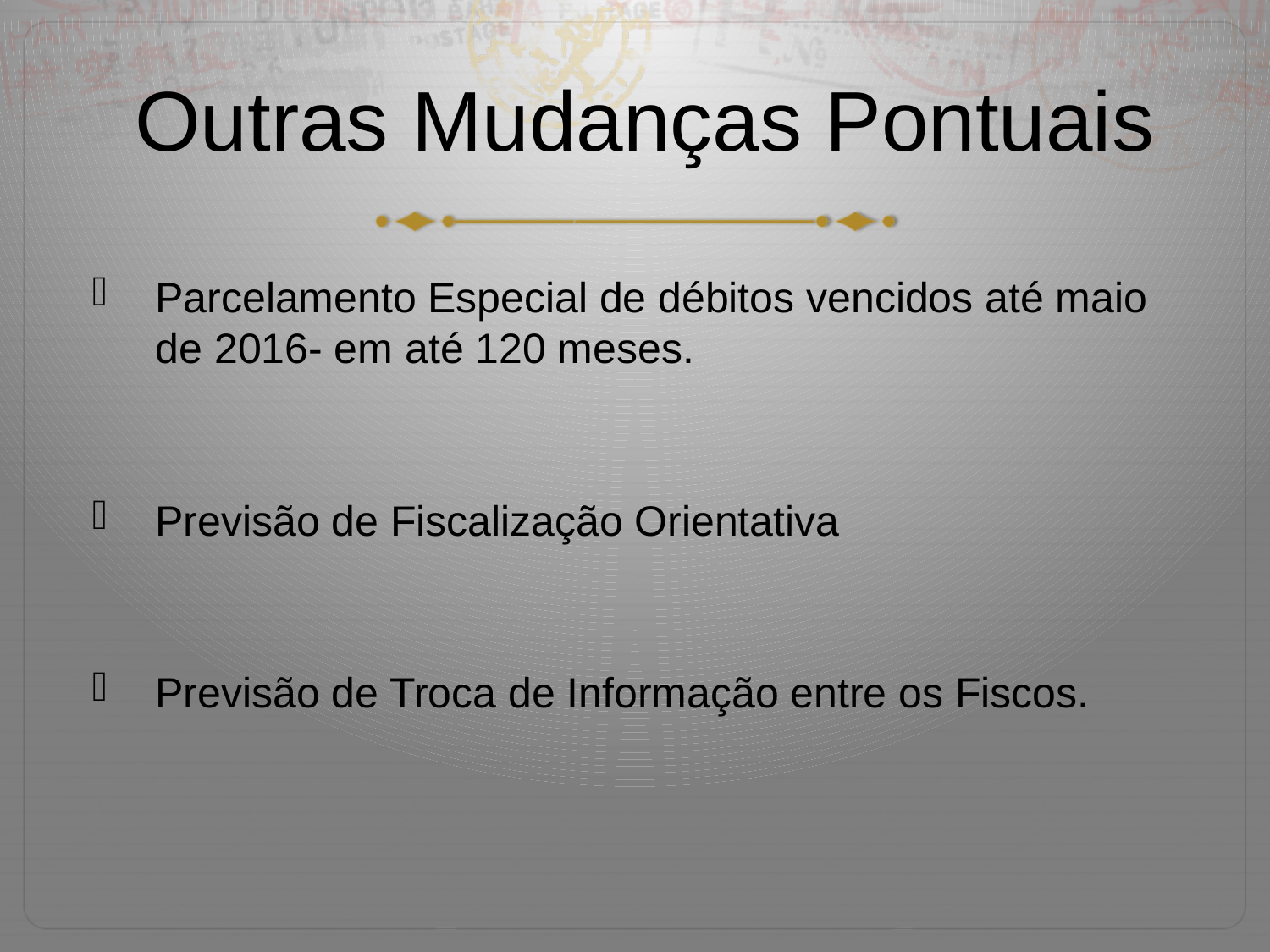

# Outras Mudanças Pontuais
Parcelamento Especial de débitos vencidos até maio de 2016- em até 120 meses.

Previsão de Fiscalização Orientativa

Previsão de Troca de Informação entre os Fiscos.